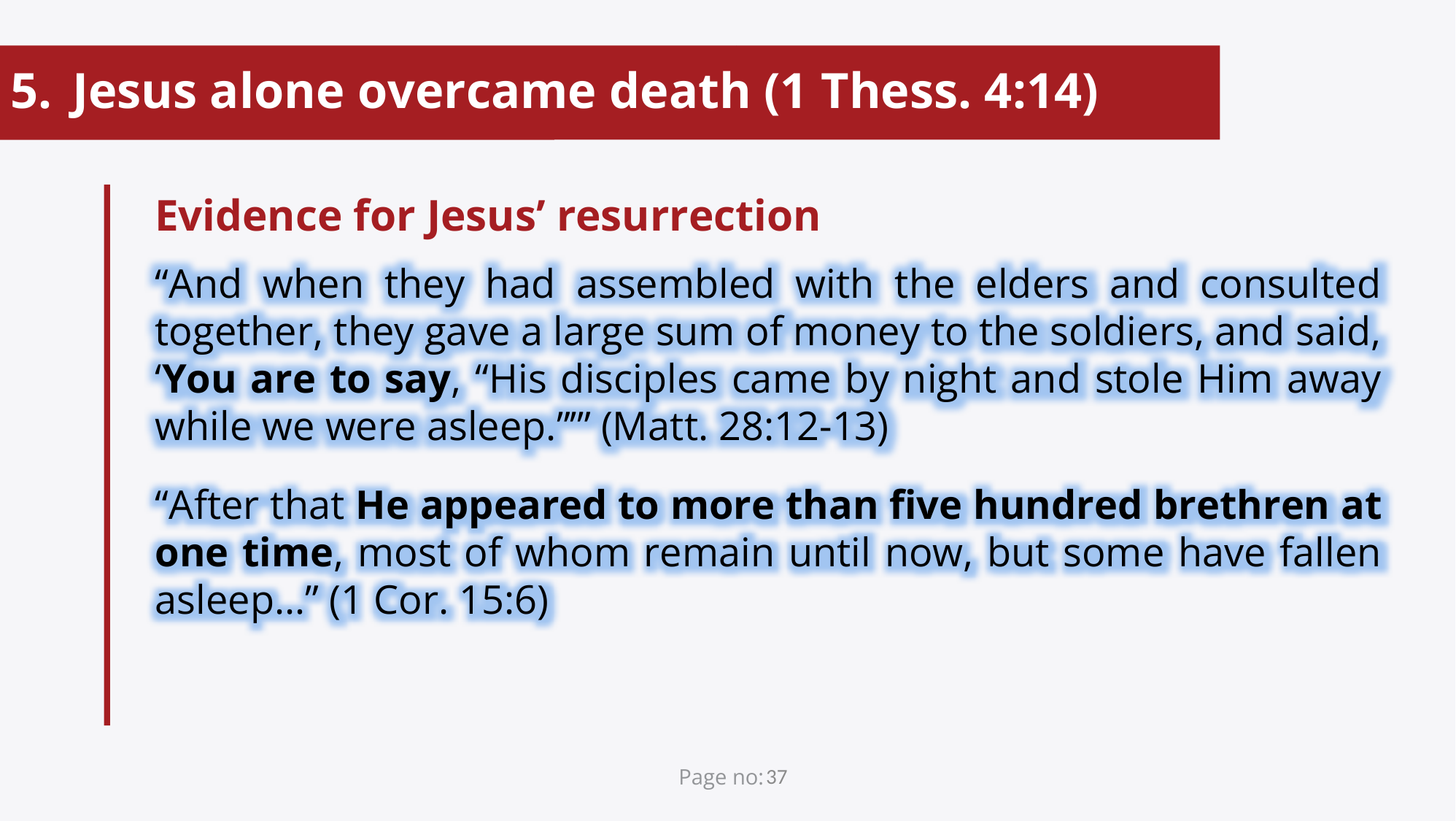

Jesus alone overcame death (1 Thess. 4:14)

Evidence for Jesus’ resurrection
“And when they had assembled with the elders and consulted together, they gave a large sum of money to the soldiers, and said, ‘You are to say, “His disciples came by night and stole Him away while we were asleep.”’” (Matt. 28:12-13)
“After that He appeared to more than five hundred brethren at one time, most of whom remain until now, but some have fallen asleep…” (1 Cor. 15:6)